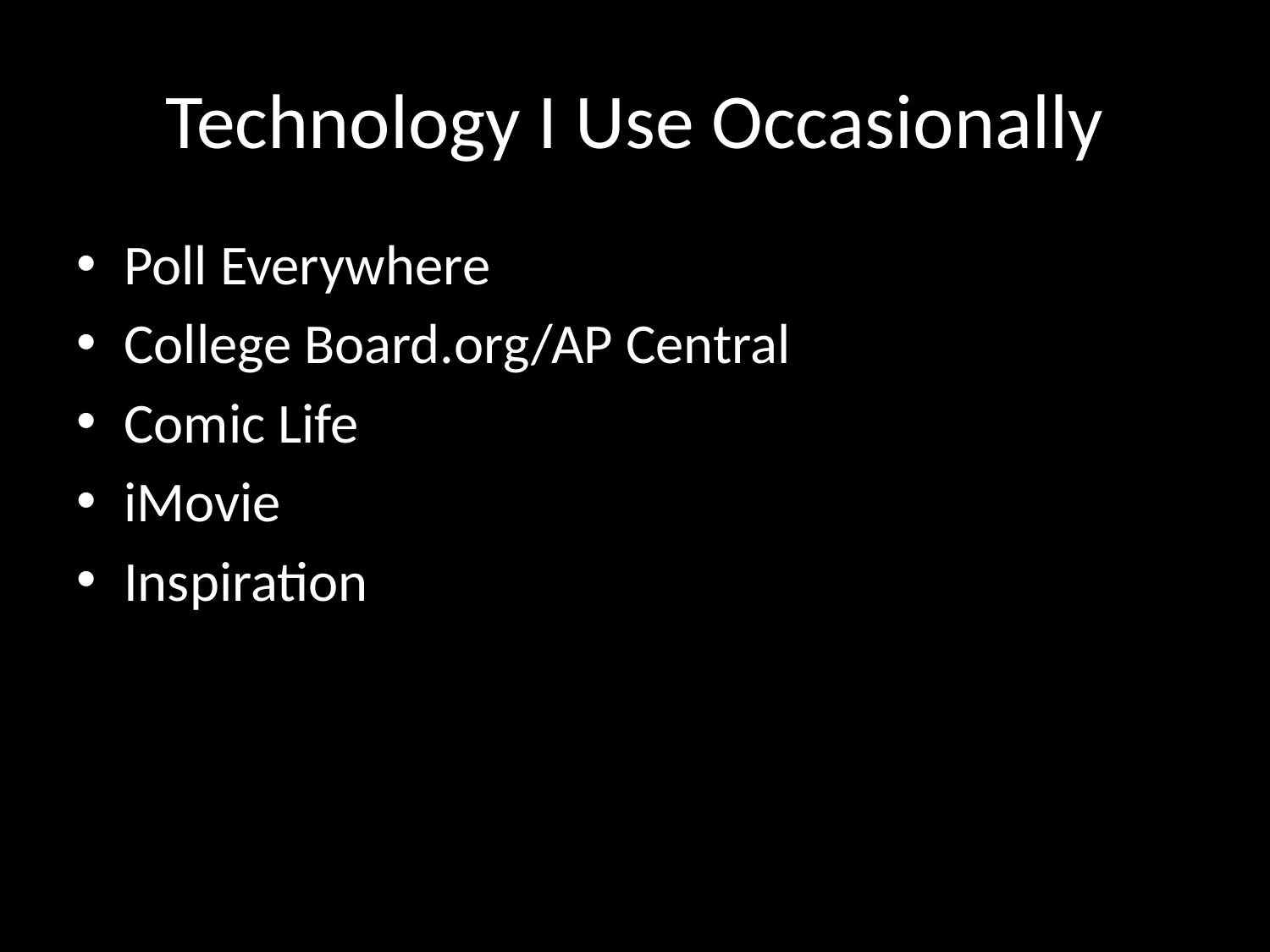

# Technology I Use Occasionally
Poll Everywhere
College Board.org/AP Central
Comic Life
iMovie
Inspiration